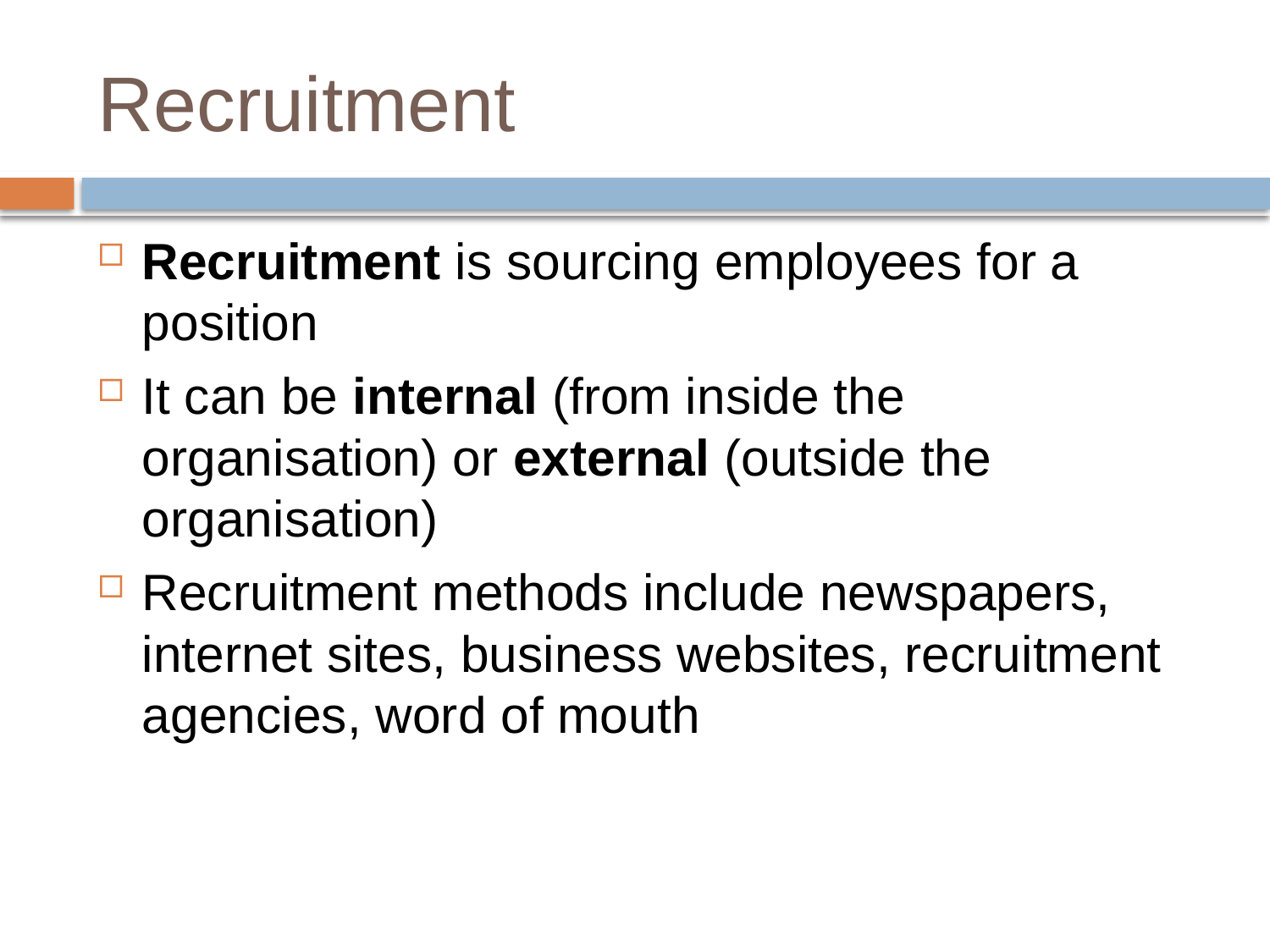

# Recruitment
Recruitment is sourcing employees for a position
It can be internal (from inside the organisation) or external (outside the organisation)
Recruitment methods include newspapers, internet sites, business websites, recruitment agencies, word of mouth